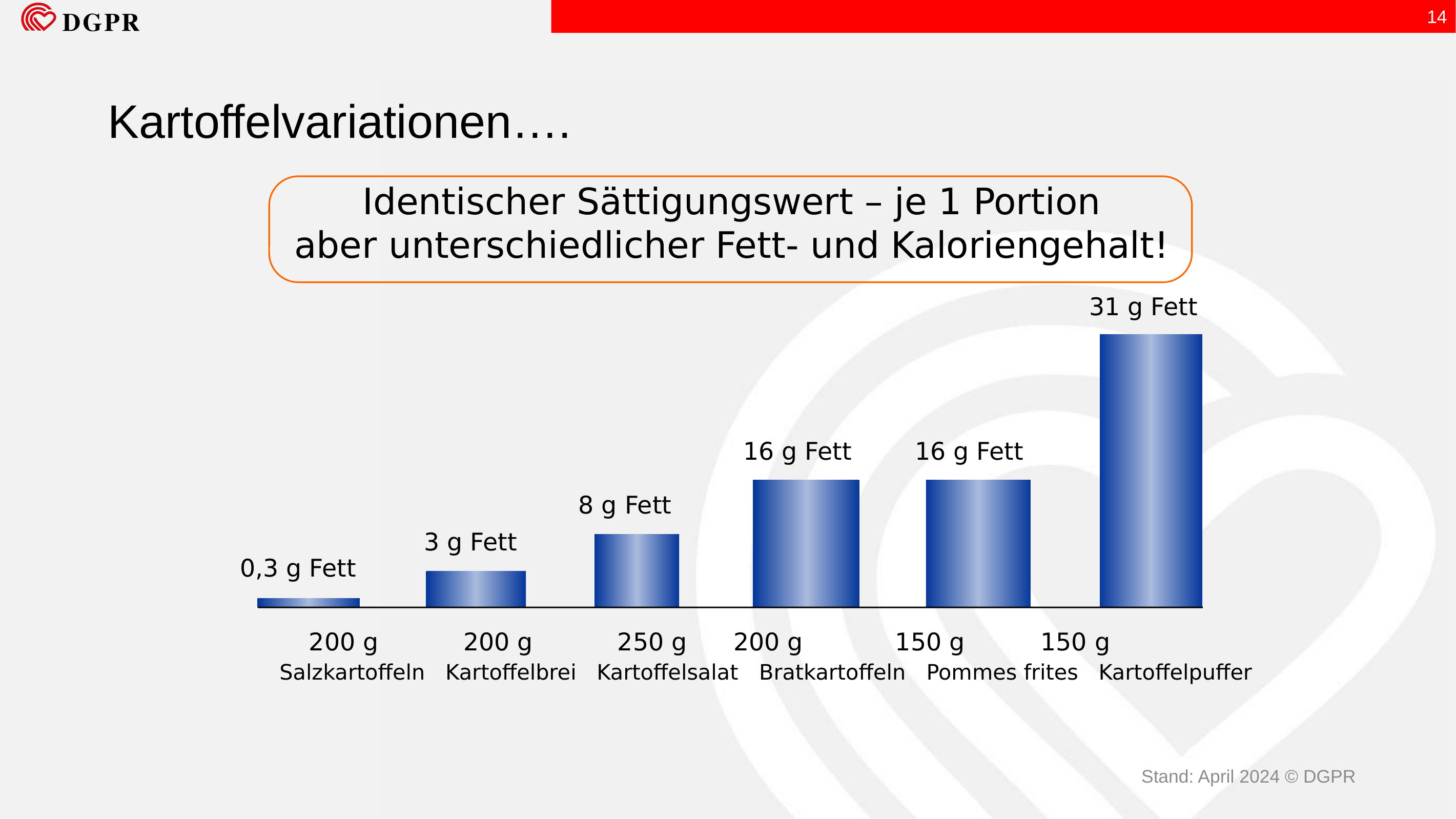

14
# Kartoffelvariationen….
Identischer Sättigungswert – je 1 Portion
aber unterschiedlicher Fett- und Kaloriengehalt!

31 g Fett

16 g Fett
16 g Fett

8 g Fett
3 g Fett

0,3 g Fett

	200 g	           200 g           250 g	      200 g	            150 g	         150 g
	Salzkartoffeln	   Kartoffelbrei   Kartoffelsalat	   Bratkartoffeln   	Pommes frites   Kartoffelpuffer
Stand: April 2024 © DGPR